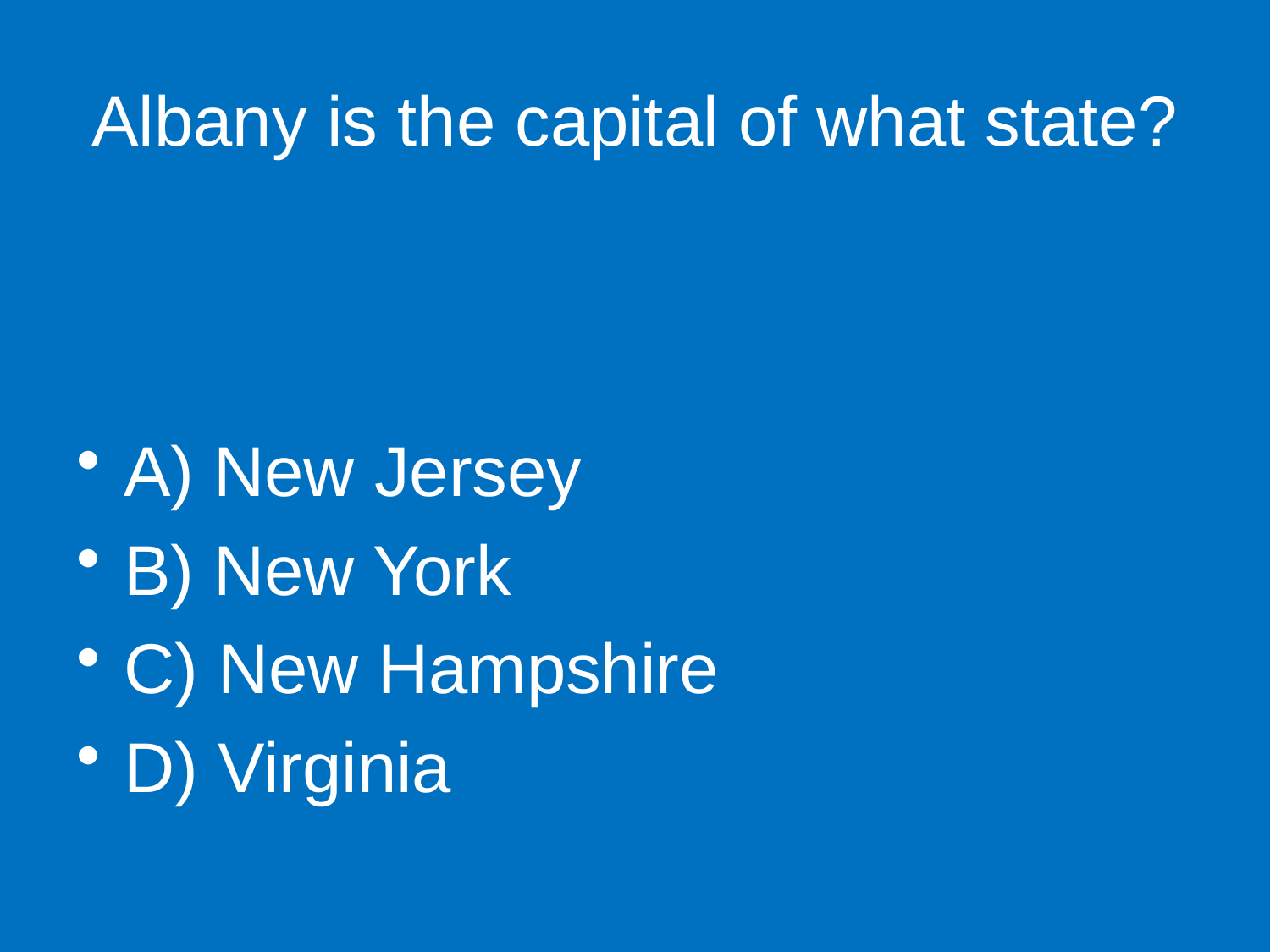

# Albany is the capital of what state?

A) New Jersey
B) New York
C) New Hampshire
D) Virginia